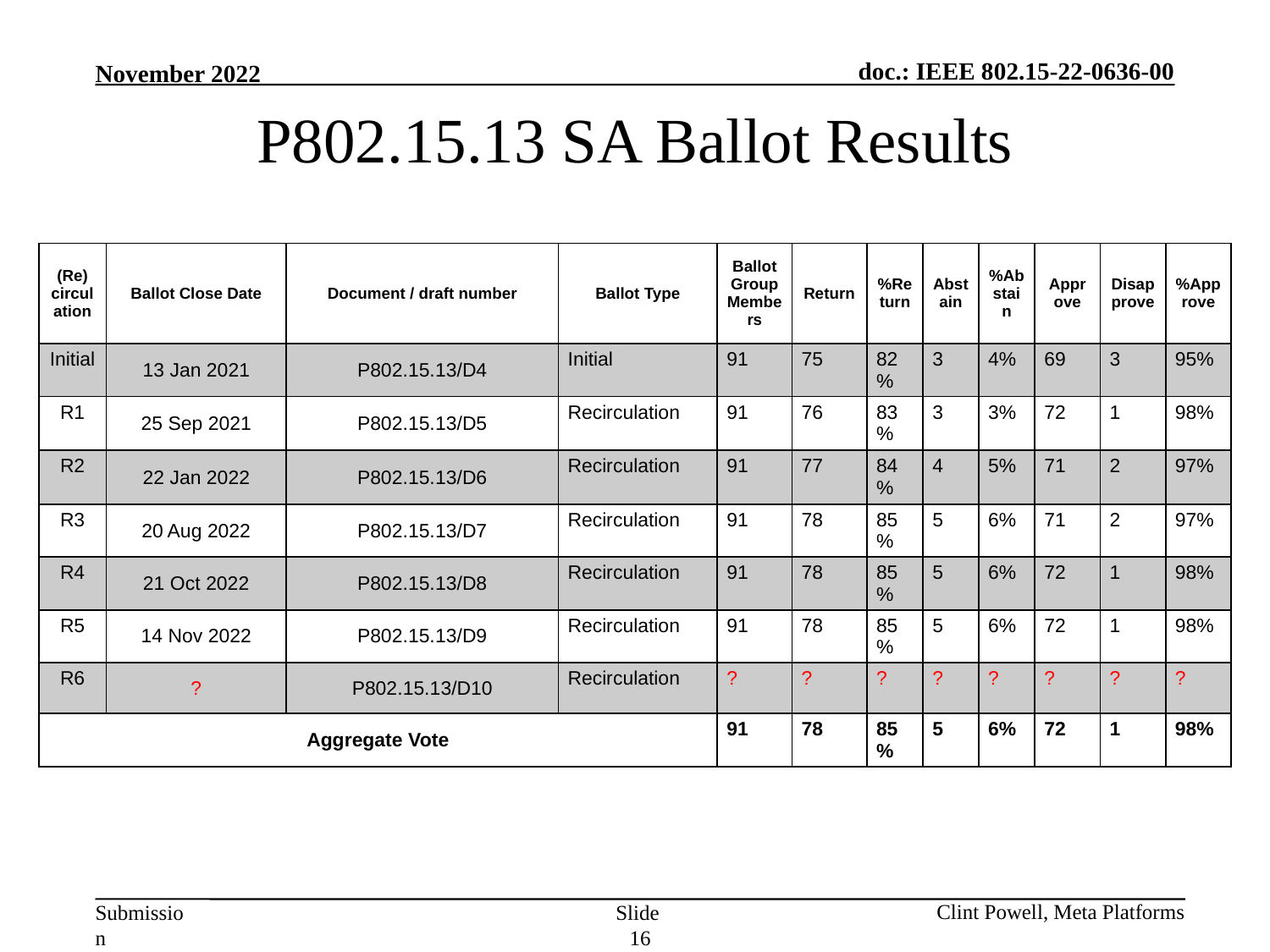

P802.15.13 SA Ballot Results
| (Re) circulation | Ballot Close Date | Document / draft number | Ballot Type | Ballot Group Members | Return | %Return | Abstain | %Abstain | Approve | Disapprove | %Approve |
| --- | --- | --- | --- | --- | --- | --- | --- | --- | --- | --- | --- |
| Initial | 13 Jan 2021 | P802.15.13/D4 | Initial | 91 | 75 | 82% | 3 | 4% | 69 | 3 | 95% |
| R1 | 25 Sep 2021 | P802.15.13/D5 | Recirculation | 91 | 76 | 83% | 3 | 3% | 72 | 1 | 98% |
| R2 | 22 Jan 2022 | P802.15.13/D6 | Recirculation | 91 | 77 | 84% | 4 | 5% | 71 | 2 | 97% |
| R3 | 20 Aug 2022 | P802.15.13/D7 | Recirculation | 91 | 78 | 85% | 5 | 6% | 71 | 2 | 97% |
| R4 | 21 Oct 2022 | P802.15.13/D8 | Recirculation | 91 | 78 | 85% | 5 | 6% | 72 | 1 | 98% |
| R5 | 14 Nov 2022 | P802.15.13/D9 | Recirculation | 91 | 78 | 85% | 5 | 6% | 72 | 1 | 98% |
| R6 | ? | P802.15.13/D10 | Recirculation | ? | ? | ? | ? | ? | ? | ? | ? |
| Aggregate Vote |  |  |  | 91 | 78 | 85% | 5 | 6% | 72 | 1 | 98% |
Slide 16